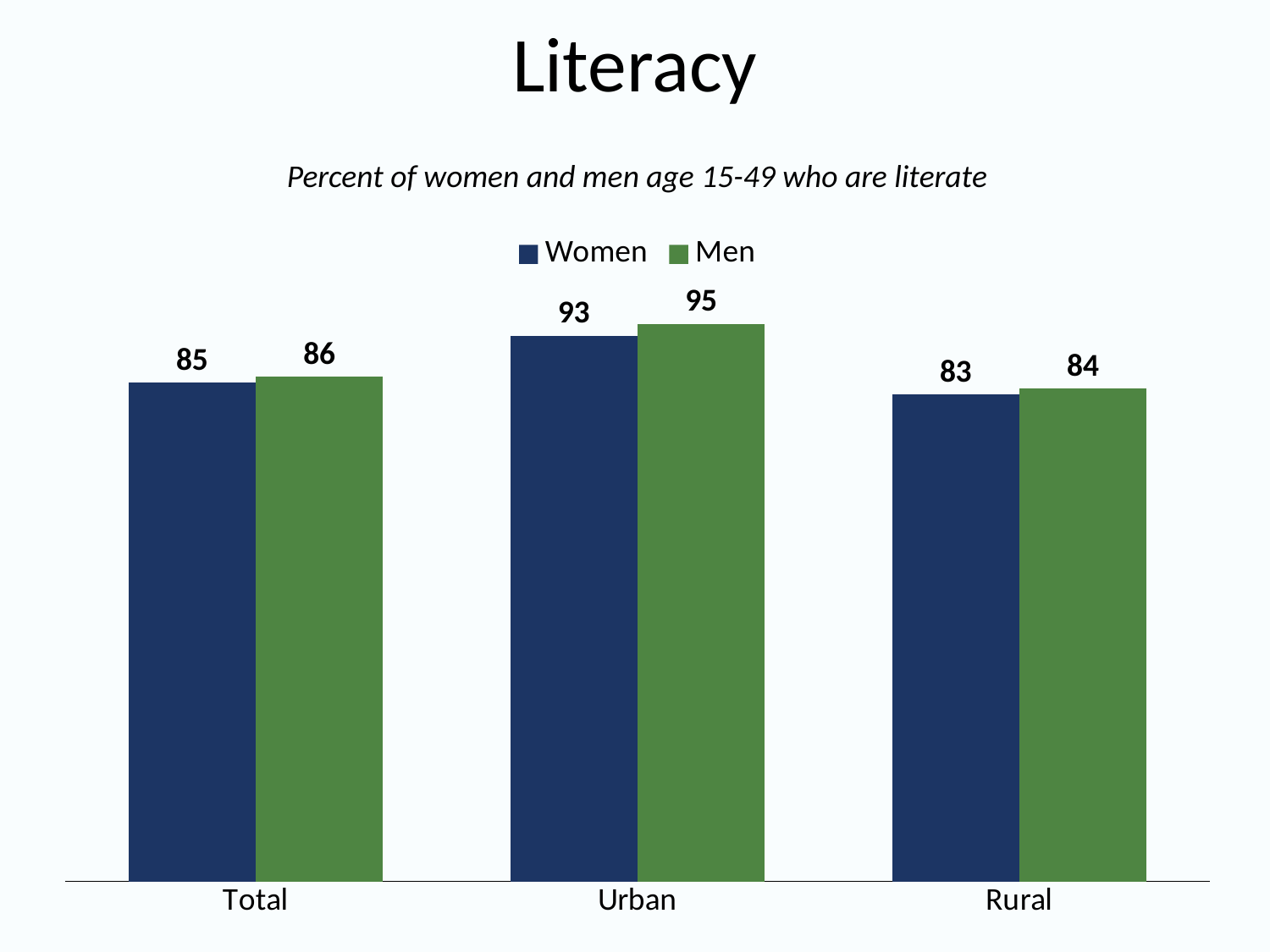

# Literacy
Percent of women and men age 15-49 who are literate

### Chart

| Category | Women | Men |
|---|---|---|
| Total | 85.0 | 86.0 |
| Urban | 93.0 | 95.0 |
| Rural | 83.0 | 84.0 |